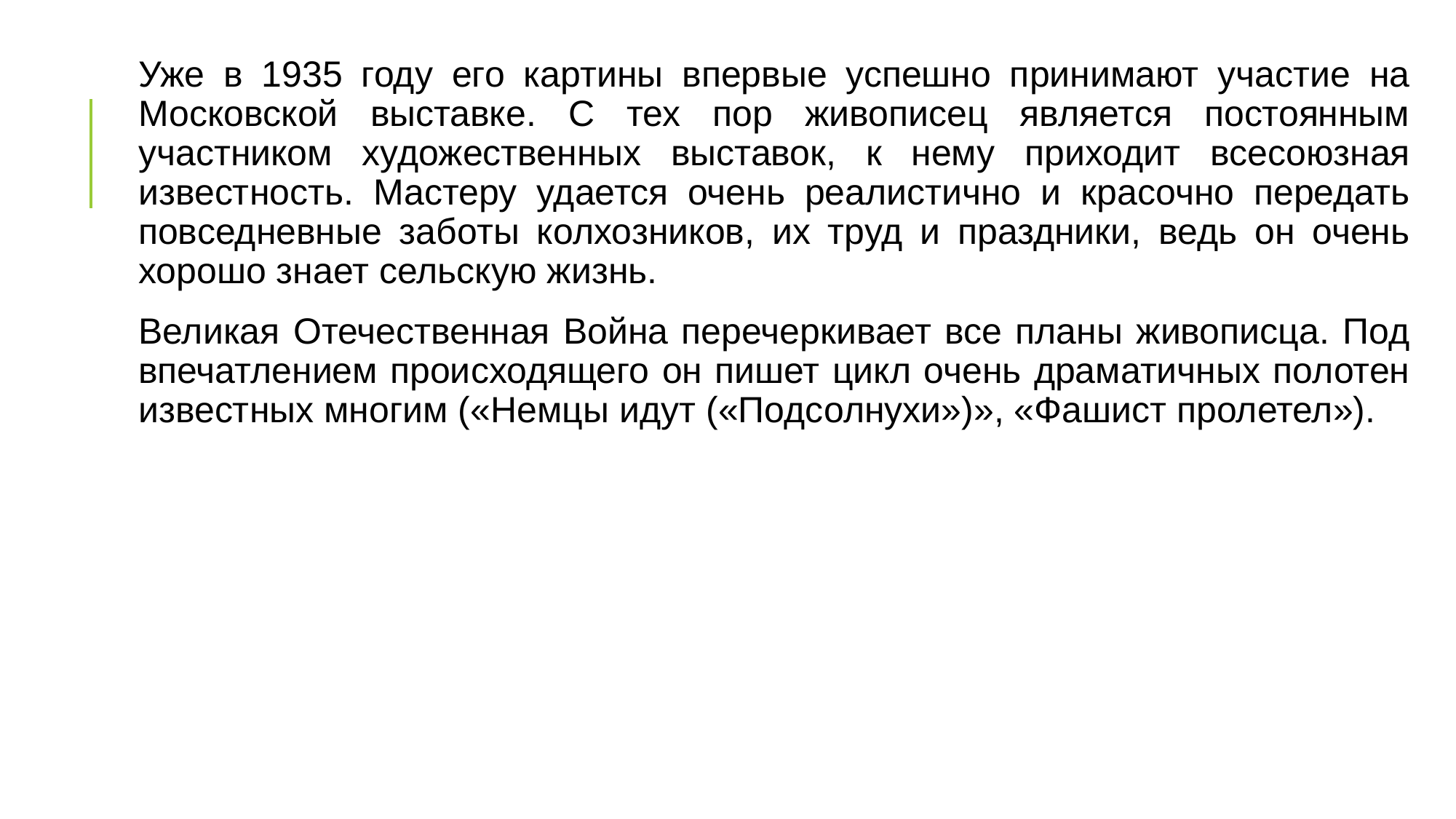

Уже в 1935 году его картины впервые успешно принимают участие на Московской выставке. С тех пор живописец является постоянным участником художественных выставок, к нему приходит всесоюзная известность. Мастеру удается очень реалистично и красочно передать повседневные заботы колхозников, их труд и праздники, ведь он очень хорошо знает сельскую жизнь.
Великая Отечественная Война перечеркивает все планы живописца. Под впечатлением происходящего он пишет цикл очень драматичных полотен известных многим («Немцы идут («Подсолнухи»)», «Фашист пролетел»).